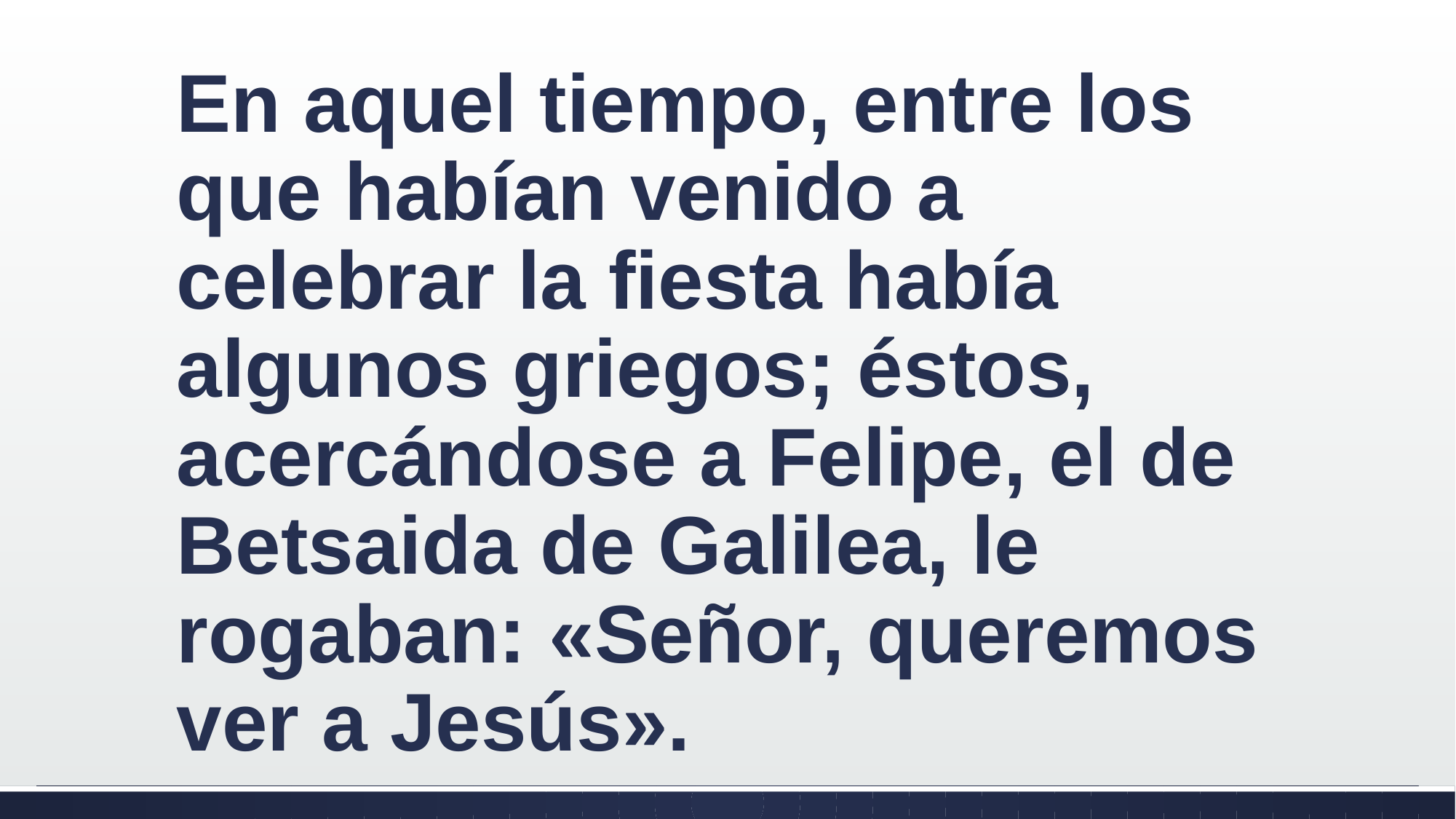

#
En aquel tiempo, entre los que habían venido a celebrar la fiesta había algunos griegos; éstos, acercándose a Felipe, el de Betsaida de Galilea, le rogaban: «Señor, queremos ver a Jesús».